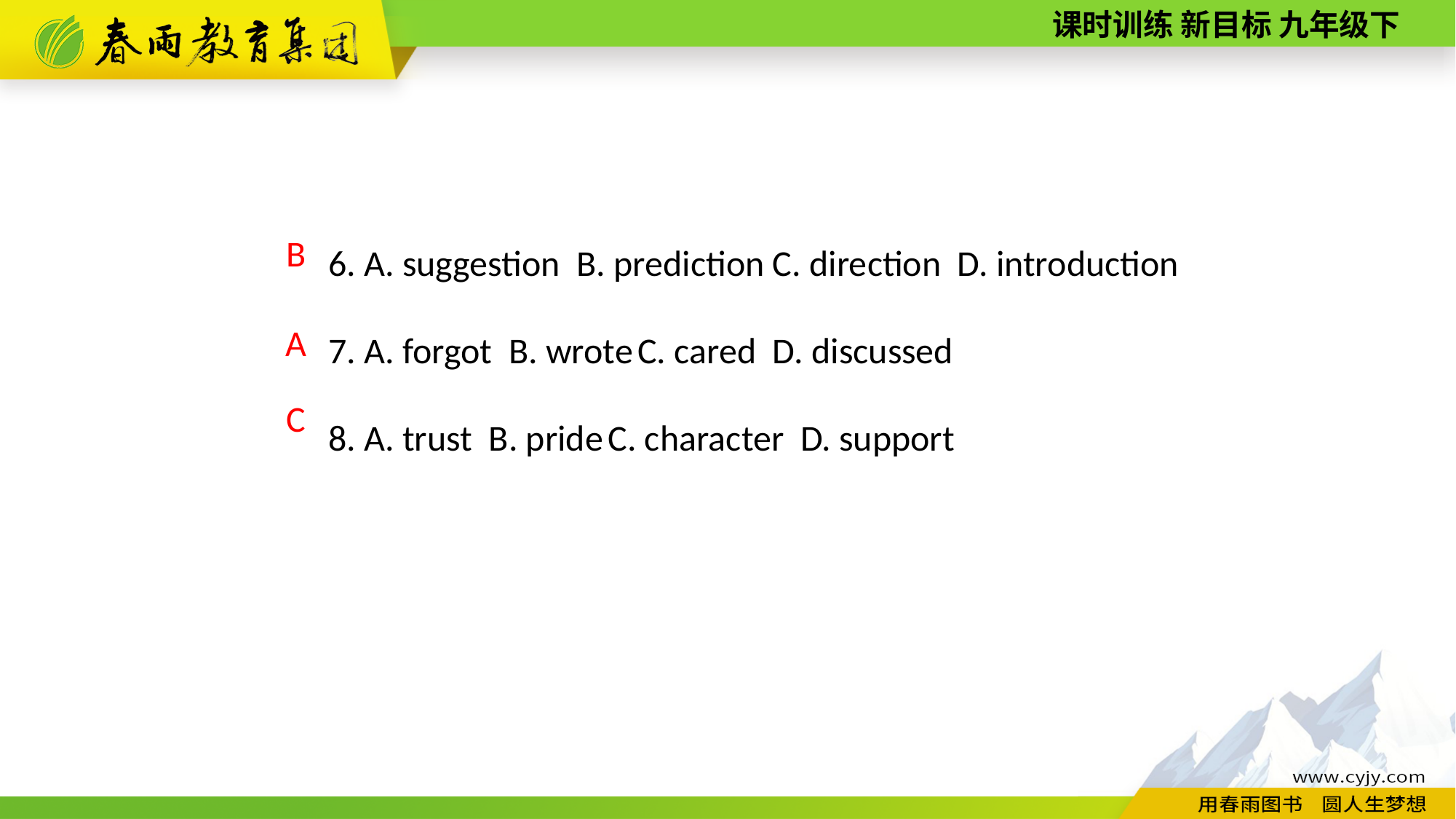

6. A. suggestion  B. prediction C. direction  D. introduction
7. A. forgot  B. wrote C. cared  D. discussed
8. A. trust  B. pride C. character  D. support
 B
A
C